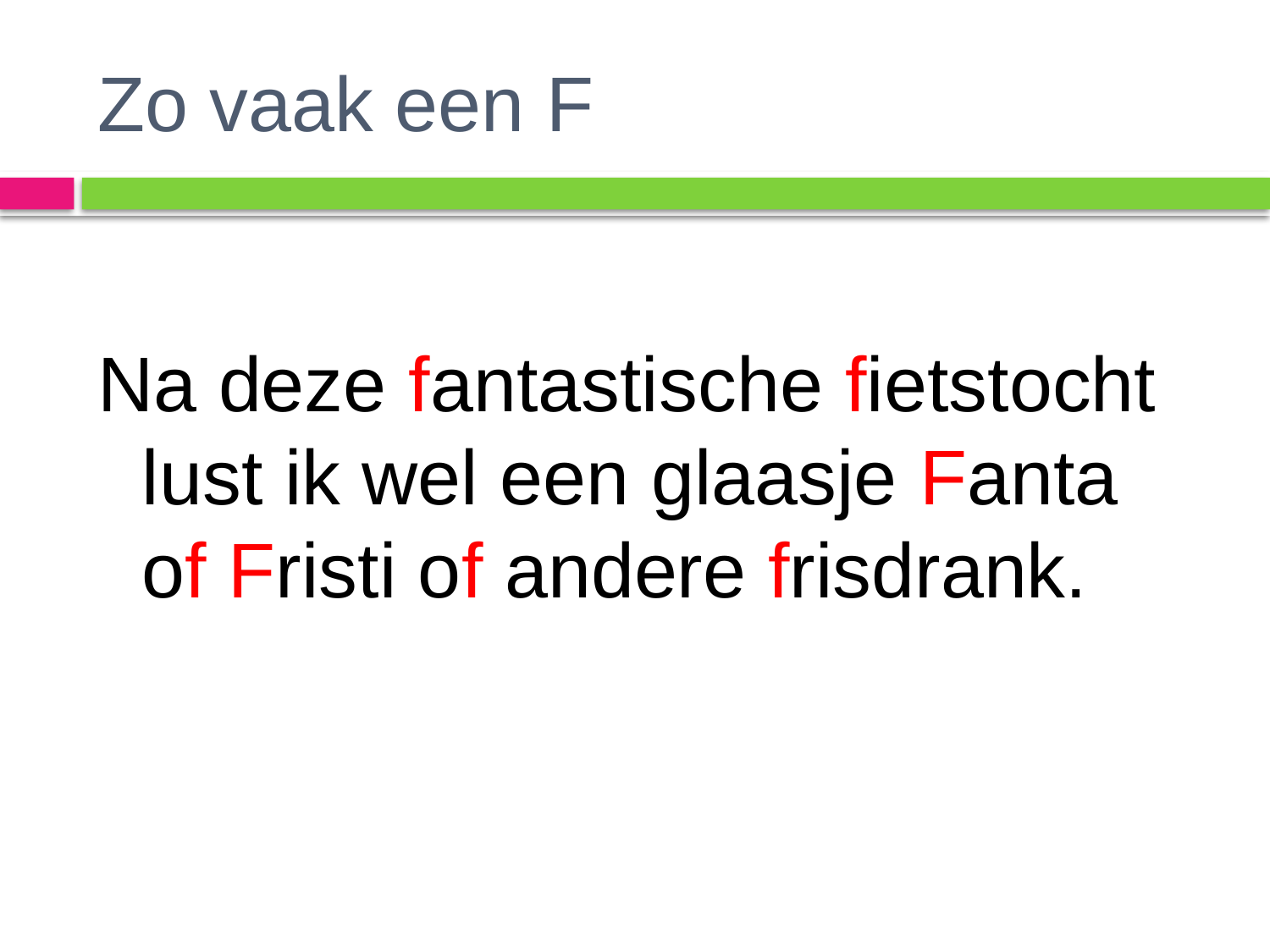

# Zo vaak een F

Na deze fantastische fietstocht lust ik wel een glaasje Fanta of Fristi of andere frisdrank.